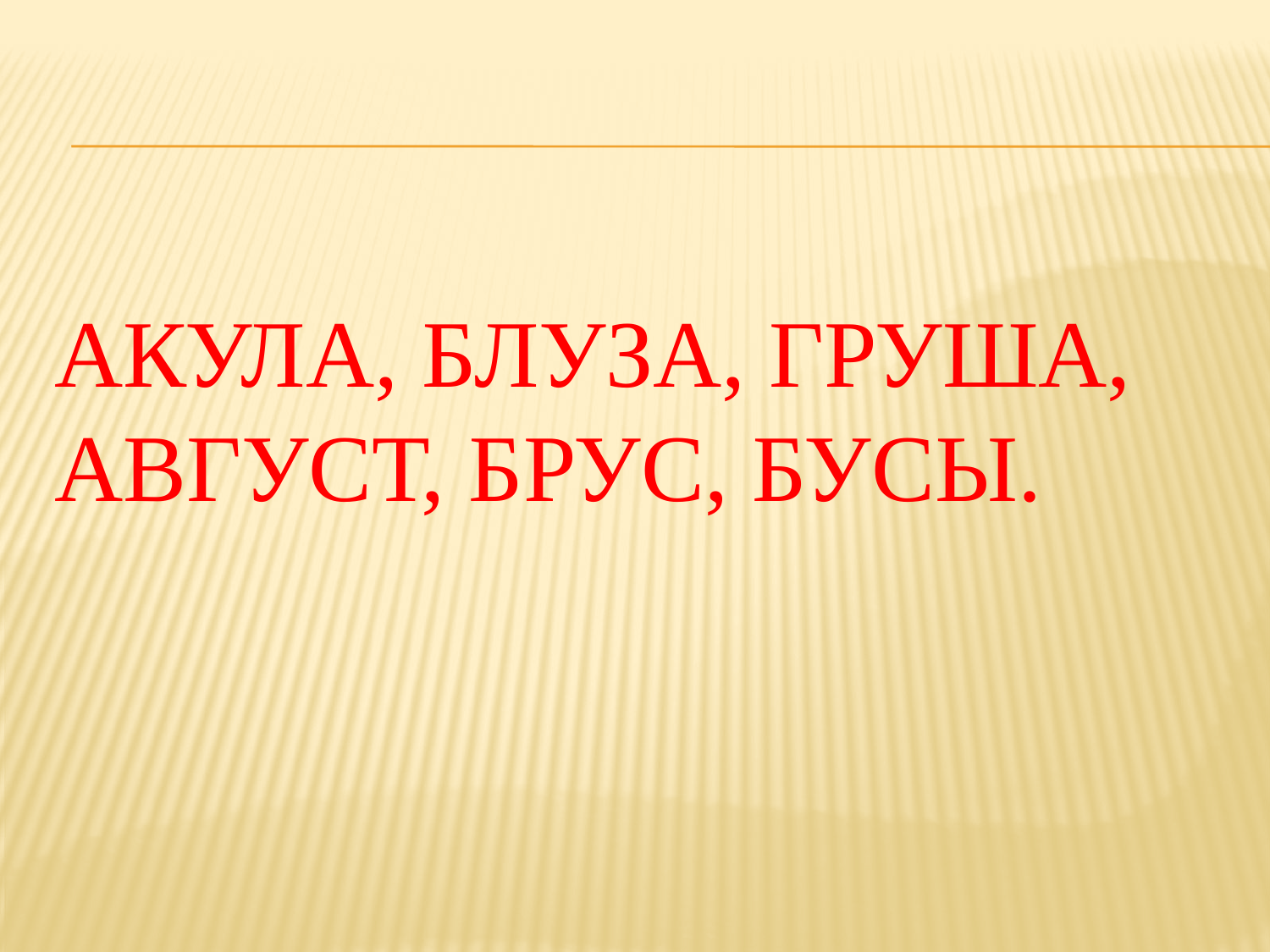

# Акула, блуза, груша, август, брус, бусы.